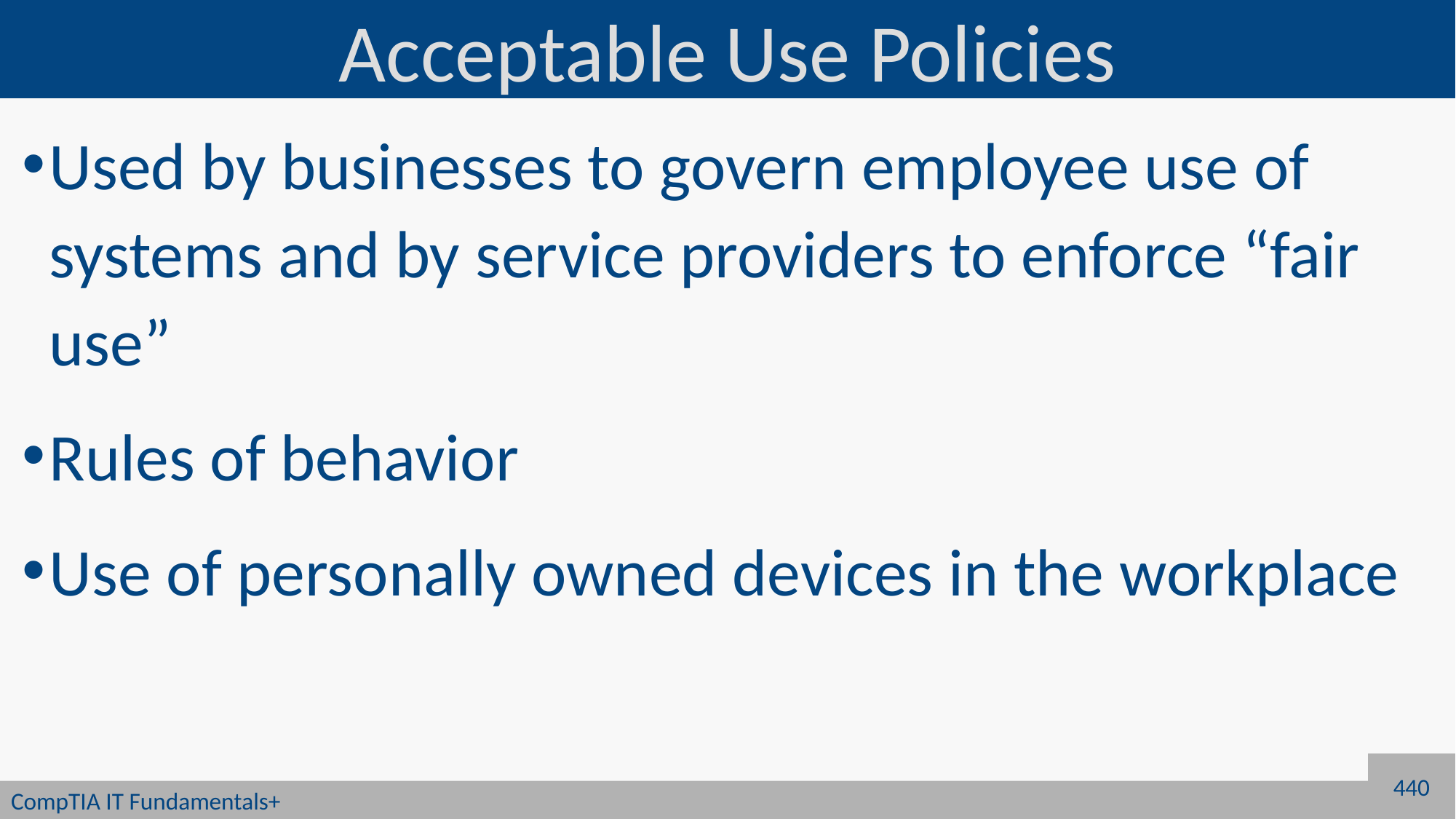

# Acceptable Use Policies
Used by businesses to govern employee use of systems and by service providers to enforce “fair use”
Rules of behavior
Use of personally owned devices in the workplace
440
CompTIA IT Fundamentals+